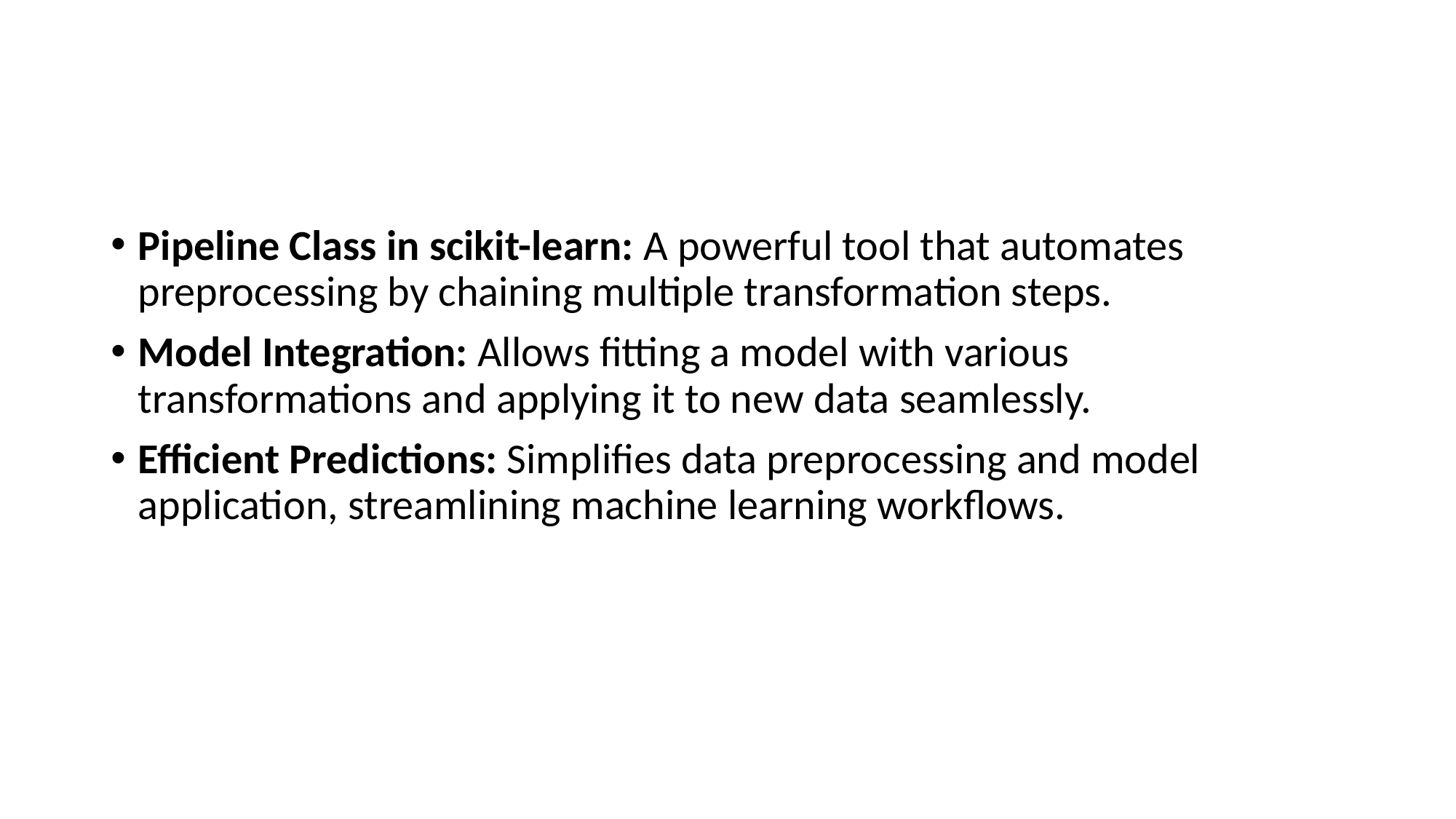

#
Pipeline Class in scikit-learn: A powerful tool that automates preprocessing by chaining multiple transformation steps.
Model Integration: Allows fitting a model with various transformations and applying it to new data seamlessly.
Efficient Predictions: Simplifies data preprocessing and model application, streamlining machine learning workflows.